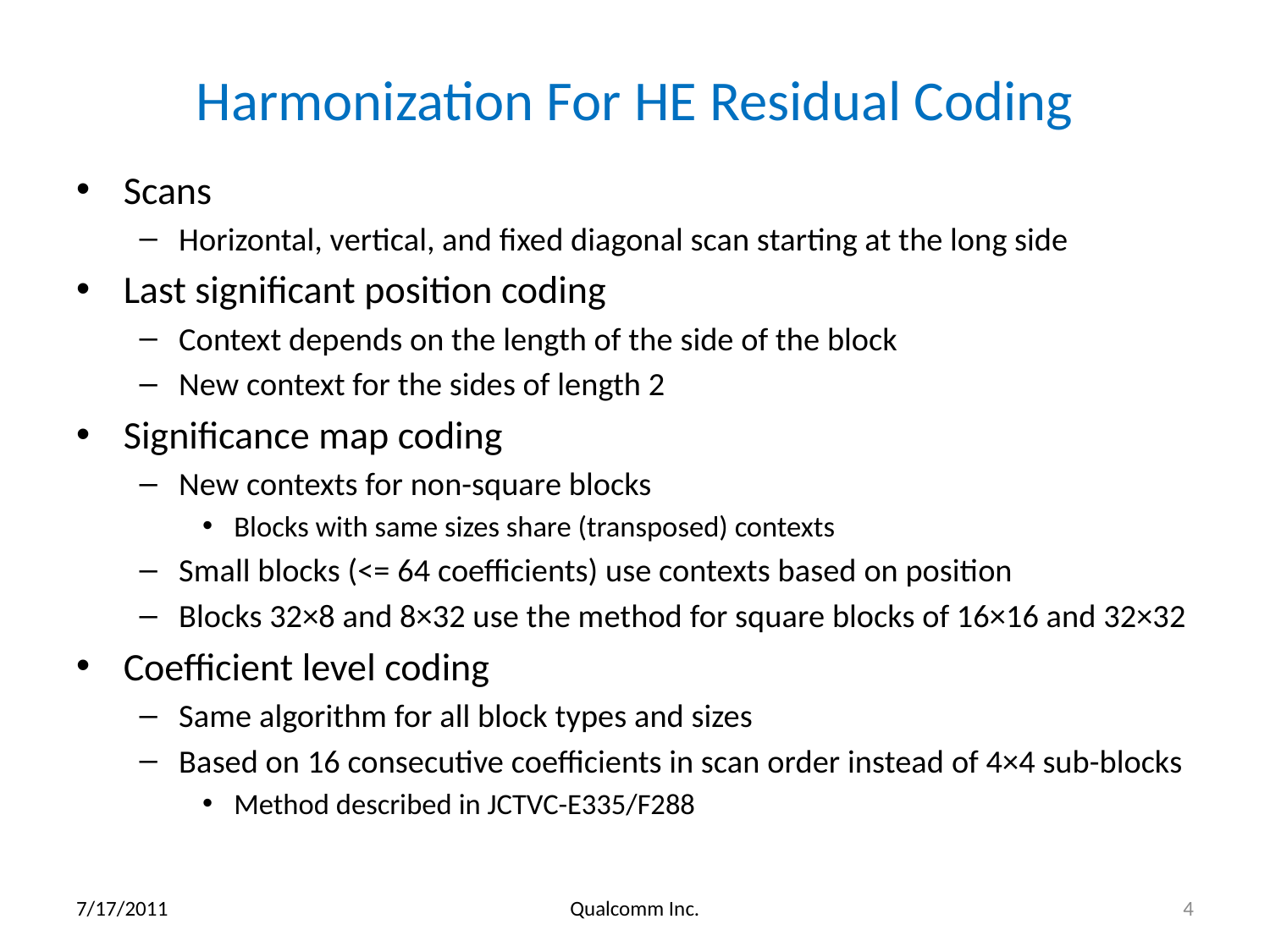

# Harmonization For HE Residual Coding
Scans
Horizontal, vertical, and fixed diagonal scan starting at the long side
Last significant position coding
Context depends on the length of the side of the block
New context for the sides of length 2
Significance map coding
New contexts for non-square blocks
Blocks with same sizes share (transposed) contexts
Small blocks (<= 64 coefficients) use contexts based on position
Blocks 32×8 and 8×32 use the method for square blocks of 16×16 and 32×32
Coefficient level coding
Same algorithm for all block types and sizes
Based on 16 consecutive coefficients in scan order instead of 4×4 sub-blocks
Method described in JCTVC-E335/F288

7/17/2011
Qualcomm Inc.
4